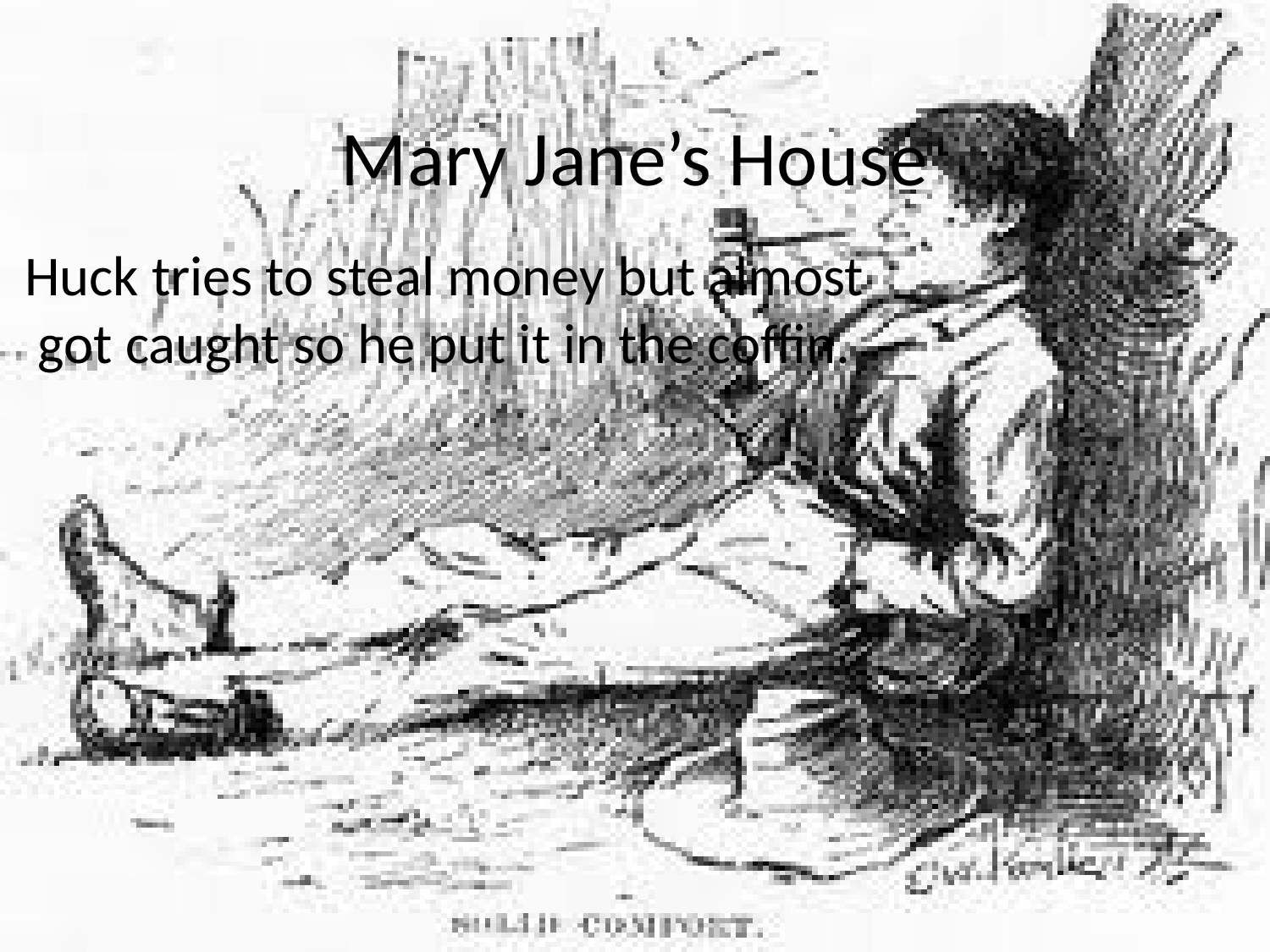

# Mary Jane’s House
Huck tries to steal money but almost got caught so he put it in the coffin.